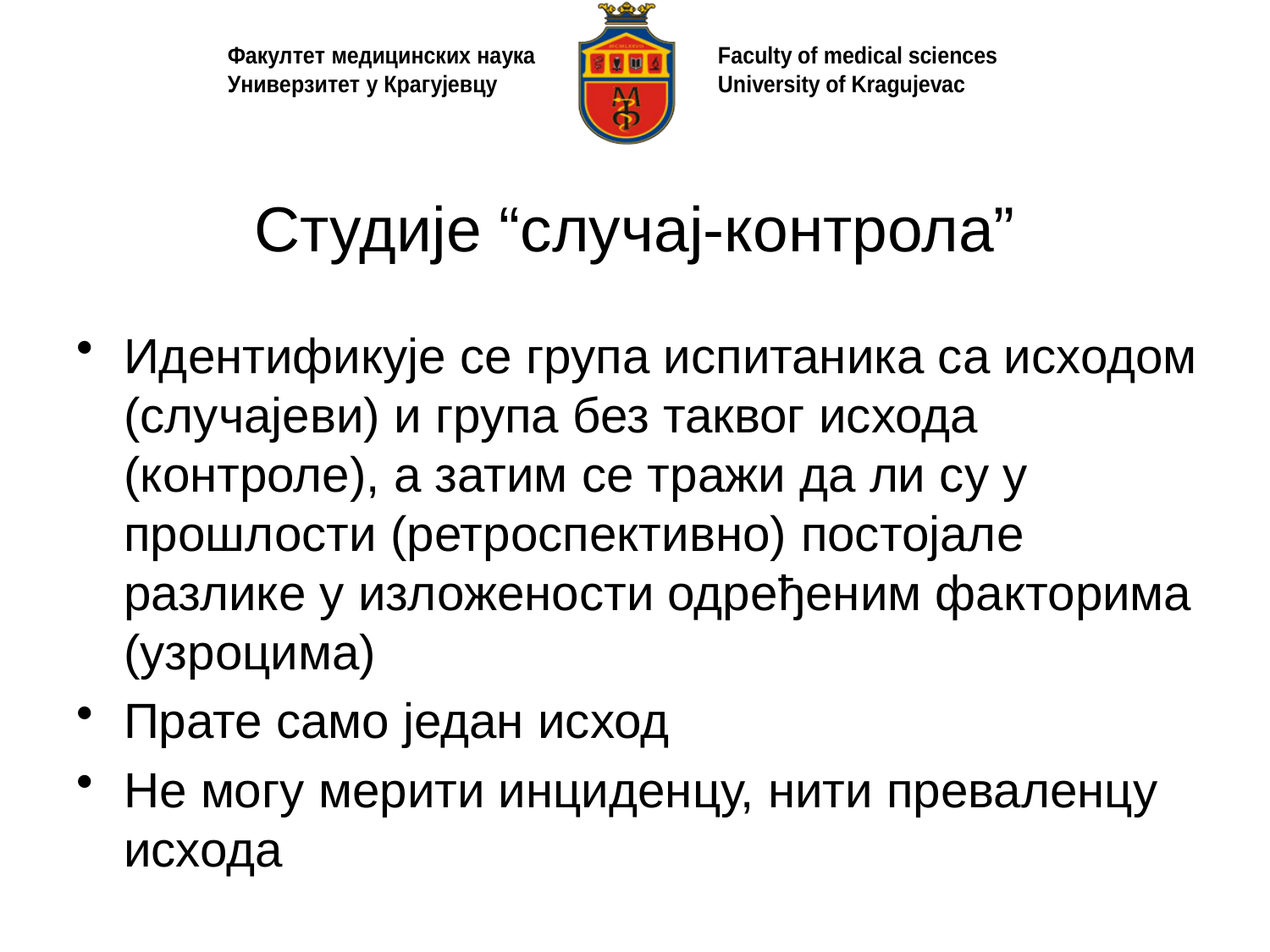

# Студије “случај-контрола”
Идентификује се група испитаника са исходом (случајеви) и група без таквог исхода (контроле), а затим се тражи да ли су у прошлости (ретроспективно) постојале разлике у изложености одређеним факторима (узроцима)
Прате само један исход
Не могу мерити инциденцу, нити преваленцу исхода